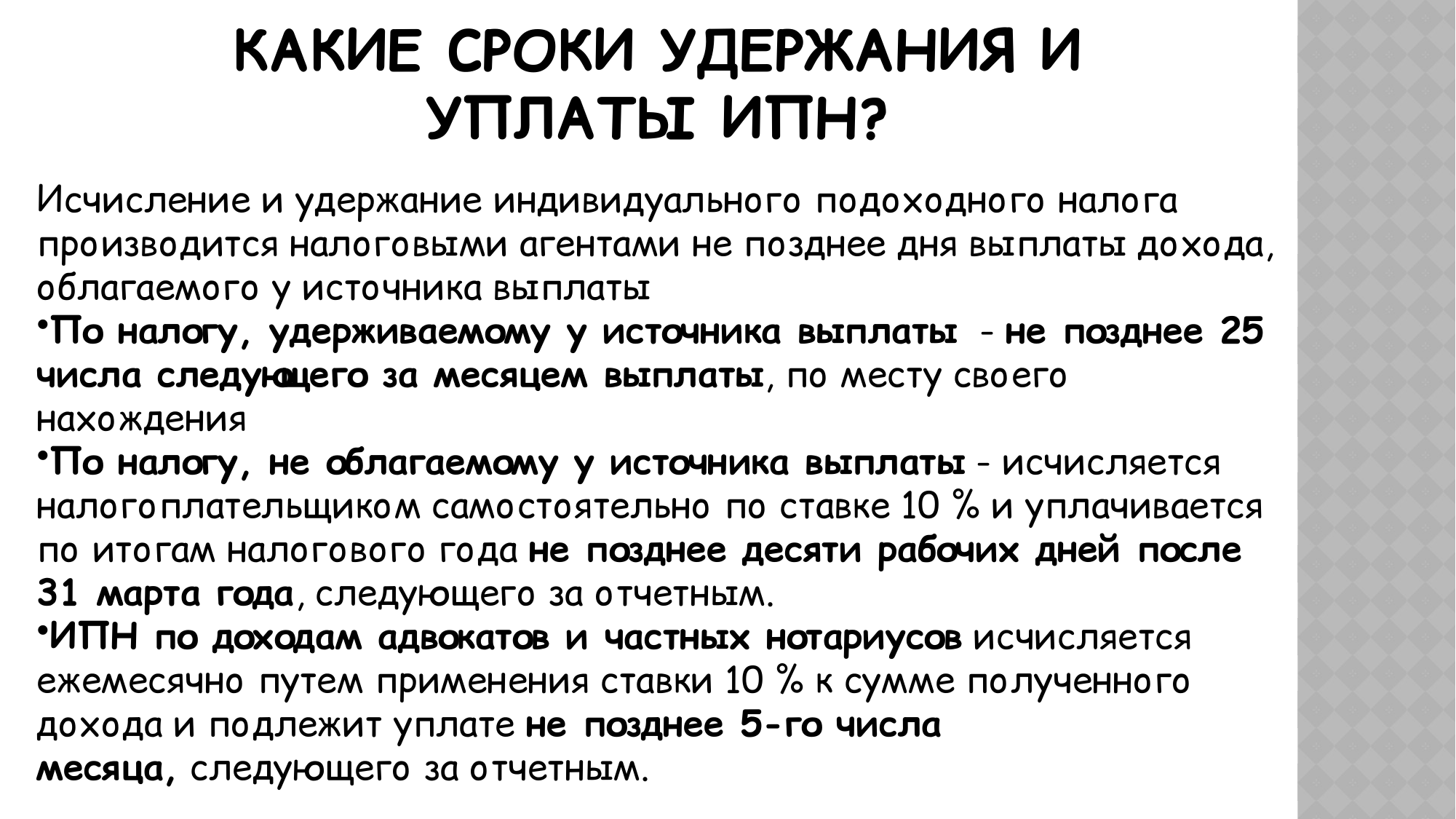

# Какие сроки удержания и уплаты ИПН?
Исчисление и удержание индивидуального подоходного налога производится налоговыми агентами не позднее дня выплаты дохода, облагаемого у источника выплаты
По налогу, удерживаемому у источника выплаты  - не позднее 25 числа следующего за месяцем выплаты, по месту своего нахождения
По налогу, не облагаемому у источника выплаты - исчисляется налогоплательщиком самостоятельно по ставке 10 % и уплачивается по итогам налогового года не позднее десяти рабочих дней после 31 марта года, следующего за отчетным.
ИПН по доходам адвокатов и частных нотариусов исчисляется ежемесячно путем применения ставки 10 % к сумме полученного дохода и подлежит уплате не позднее 5-го числа месяца, следующего за отчетным.